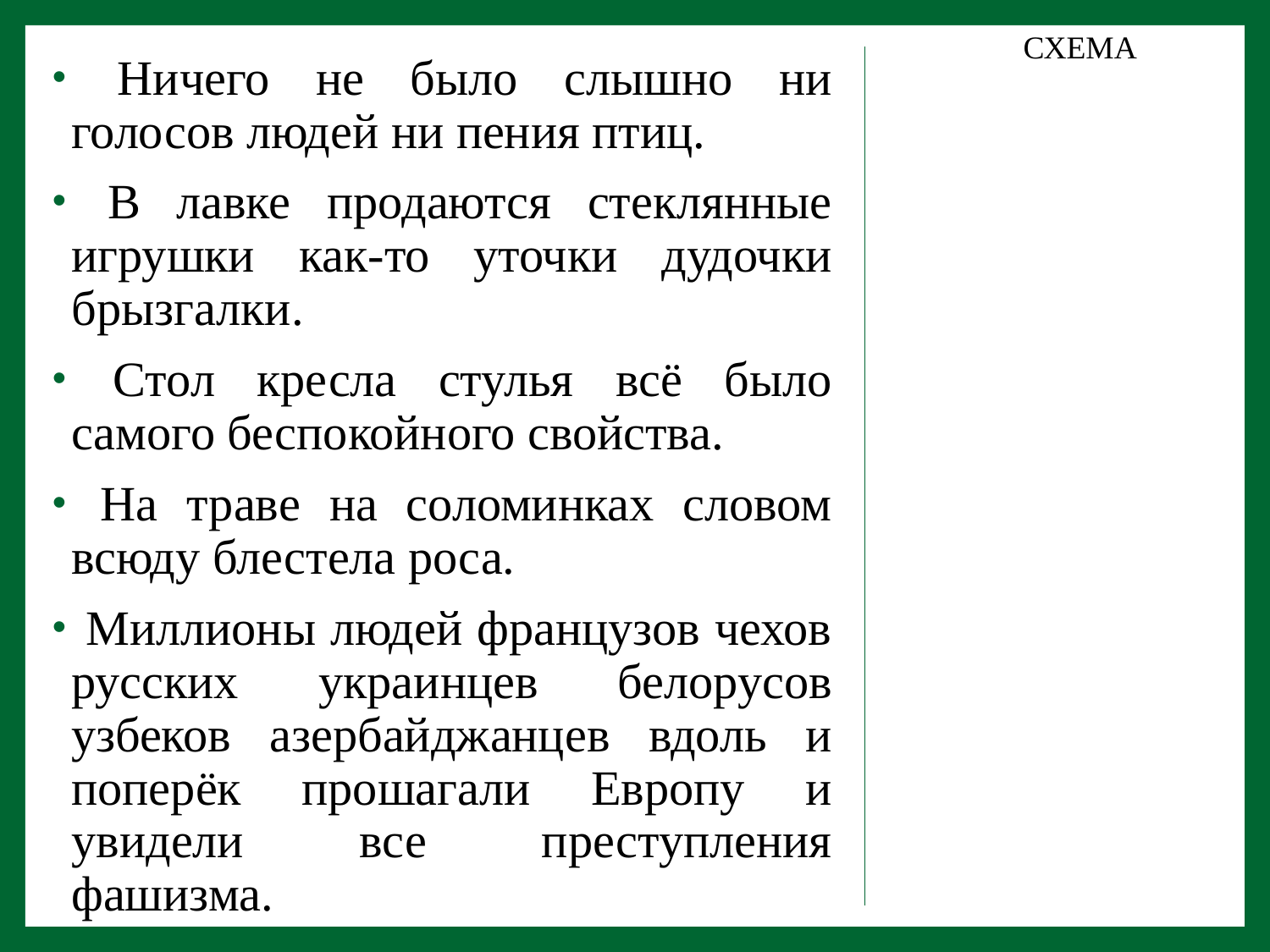

СХЕМА
 Ничего не было слышно ни голосов людей ни пения птиц.
 В лавке продаются стеклянные игрушки как-то уточки дудочки брызгалки.
 Стол кресла стулья всё было самого беспокойного свойства.
 На траве на соломинках словом всюду блестела роса.
 Миллионы людей французов чехов русских украинцев белорусов узбеков азербайджанцев вдоль и поперёк прошагали Европу и увидели все преступления фашизма.